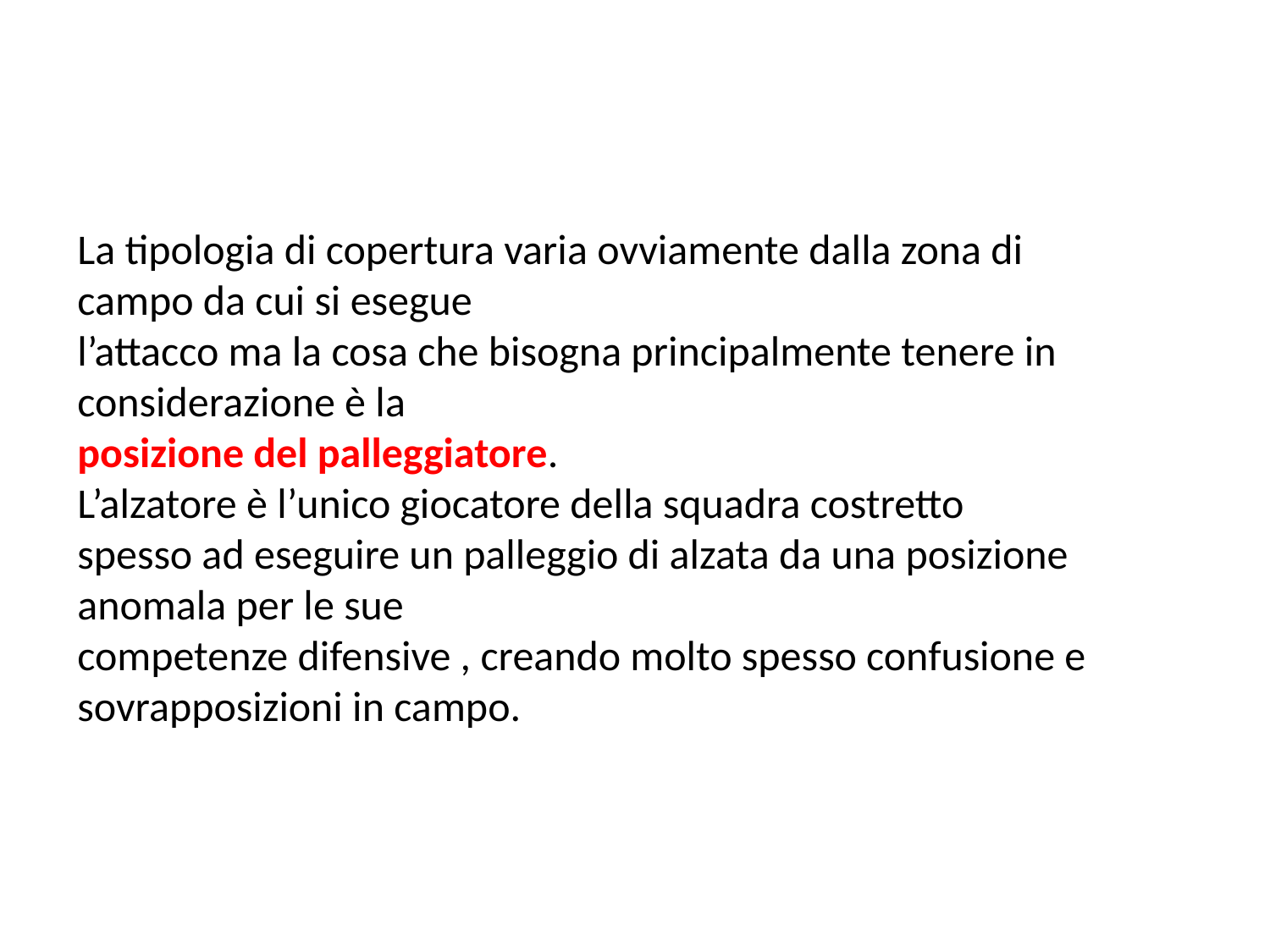

La tipologia di copertura varia ovviamente dalla zona di campo da cui si esegue
l’attacco ma la cosa che bisogna principalmente tenere in considerazione è la
posizione del palleggiatore.
L’alzatore è l’unico giocatore della squadra costretto
spesso ad eseguire un palleggio di alzata da una posizione anomala per le sue
competenze difensive , creando molto spesso confusione e sovrapposizioni in campo.